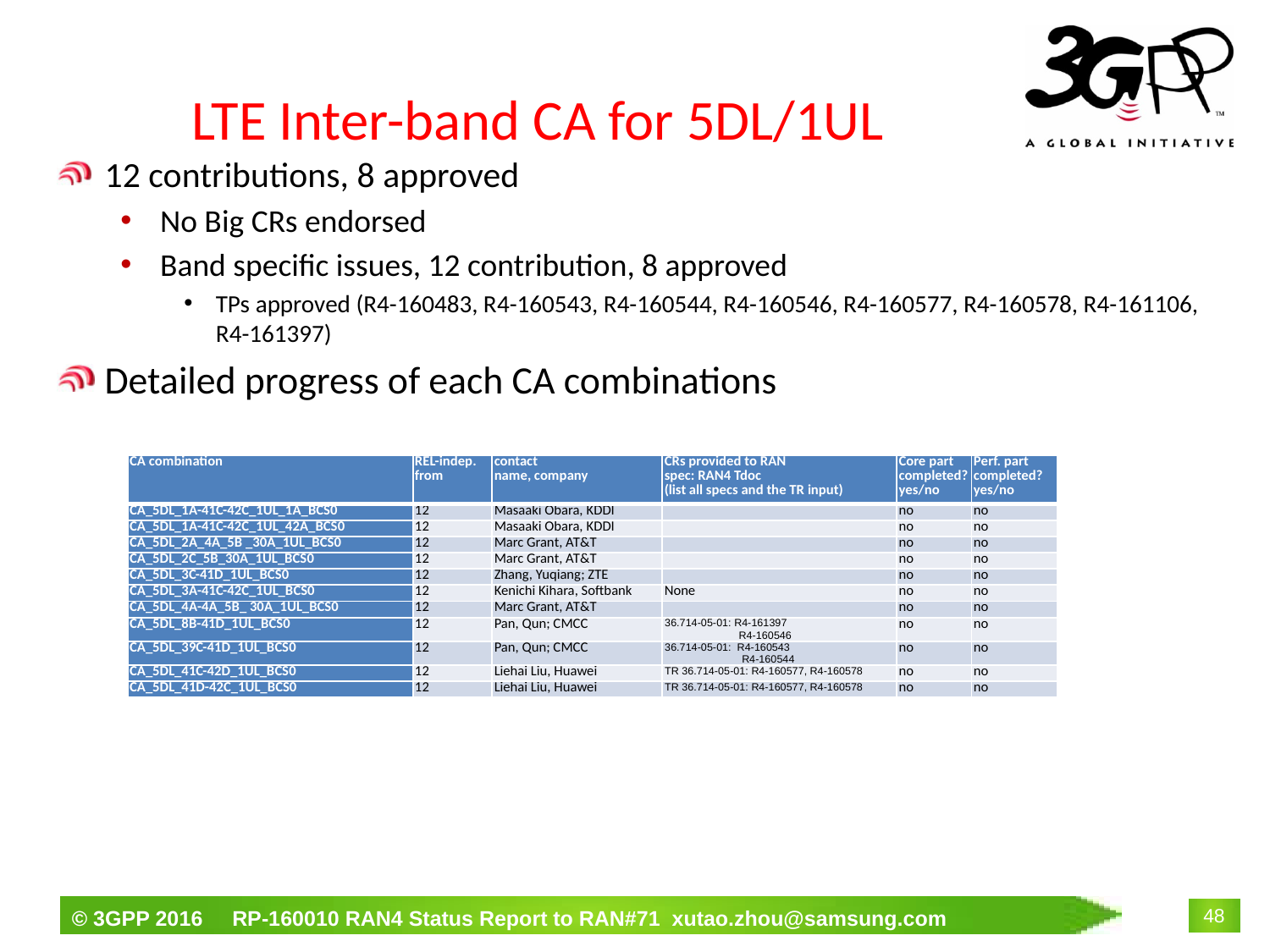

# LTE Inter-band CA for 5DL/1UL
12 contributions, 8 approved
No Big CRs endorsed
Band specific issues, 12 contribution, 8 approved
TPs approved (R4-160483, R4-160543, R4-160544, R4-160546, R4-160577, R4-160578, R4-161106, R4-161397)
Detailed progress of each CA combinations

| CA combination | REL-indep. from | contact name, company | CRs provided to RAN spec: RAN4 Tdoc (list all specs and the TR input) | Core part completed? yes/no | Perf. part completed? yes/no |
| --- | --- | --- | --- | --- | --- |
| CA\_5DL\_1A-41C-42C\_1UL\_1A\_BCS0 | 12 | Masaaki Obara, KDDI |  | no | no |
| CA\_5DL\_1A-41C-42C\_1UL\_42A\_BCS0 | 12 | Masaaki Obara, KDDI |  | no | no |
| CA\_5DL\_2A\_4A\_5B \_30A\_1UL\_BCS0 | 12 | Marc Grant, AT&T |  | no | no |
| CA\_5DL\_2C\_5B\_30A\_1UL\_BCS0 | 12 | Marc Grant, AT&T |  | no | no |
| CA\_5DL\_3C-41D\_1UL\_BCS0 | 12 | Zhang, Yuqiang; ZTE |  | no | no |
| CA\_5DL\_3A-41C-42C\_1UL\_BCS0 | 12 | Kenichi Kihara, Softbank | None | no | no |
| CA\_5DL\_4A-4A\_5B\_ 30A\_1UL\_BCS0 | 12 | Marc Grant, AT&T |  | no | no |
| CA\_5DL\_8B-41D\_1UL\_BCS0 | 12 | Pan, Qun; CMCC | 36.714-05-01: R4-161397 R4-160546 | no | no |
| CA\_5DL\_39C-41D\_1UL\_BCS0 | 12 | Pan, Qun; CMCC | 36.714-05-01: R4-160543 R4-160544 | no | no |
| CA\_5DL\_41C-42D\_1UL\_BCS0 | 12 | Liehai Liu, Huawei | TR 36.714-05-01: R4-160577, R4-160578 | no | no |
| CA\_5DL\_41D-42C\_1UL\_BCS0 | 12 | Liehai Liu, Huawei | TR 36.714-05-01: R4-160577, R4-160578 | no | no |